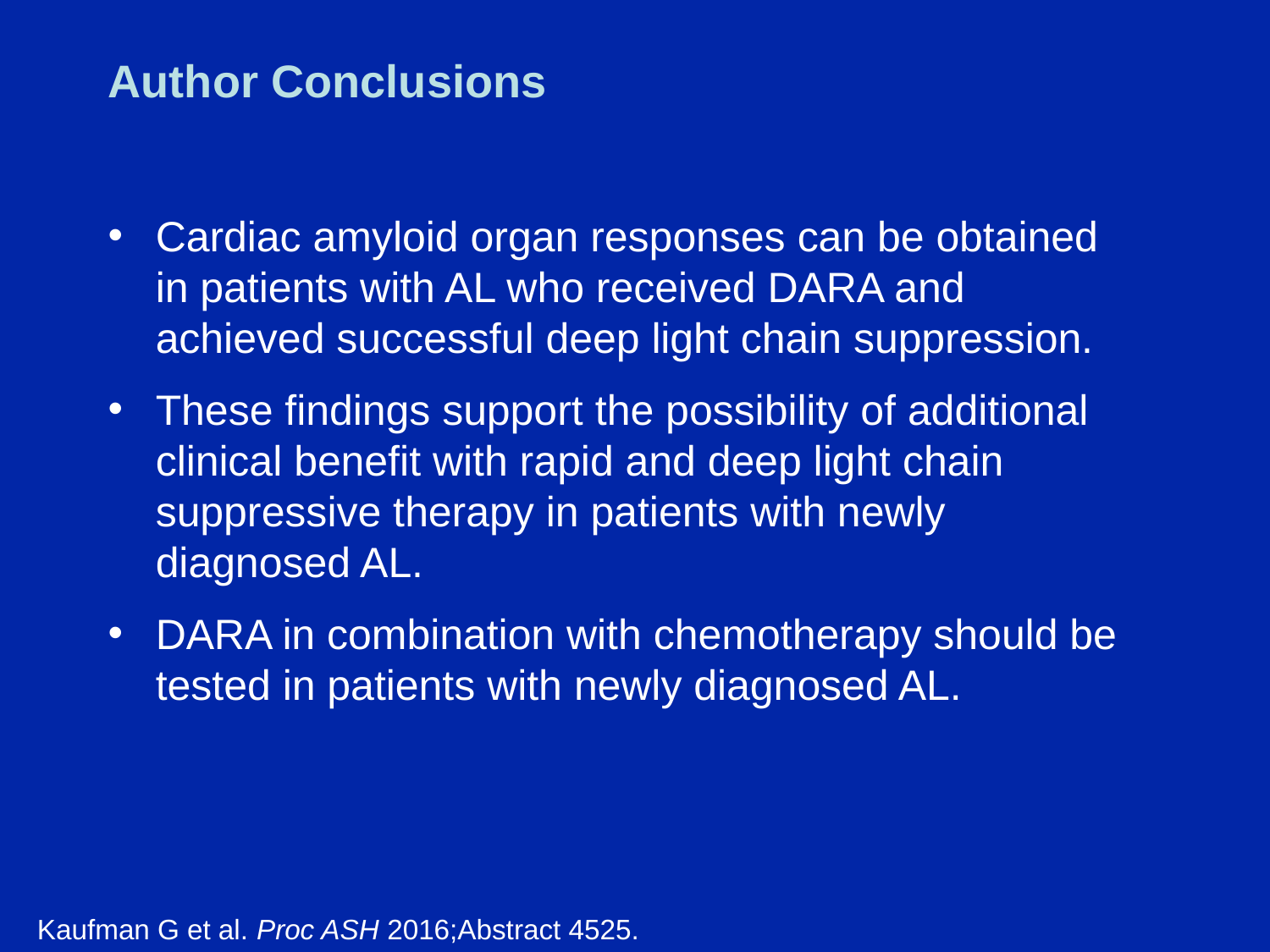

# Author Conclusions
Cardiac amyloid organ responses can be obtained in patients with AL who received DARA and achieved successful deep light chain suppression.
These findings support the possibility of additional clinical benefit with rapid and deep light chain suppressive therapy in patients with newly diagnosed AL.
DARA in combination with chemotherapy should be tested in patients with newly diagnosed AL.
Kaufman G et al. Proc ASH 2016;Abstract 4525.